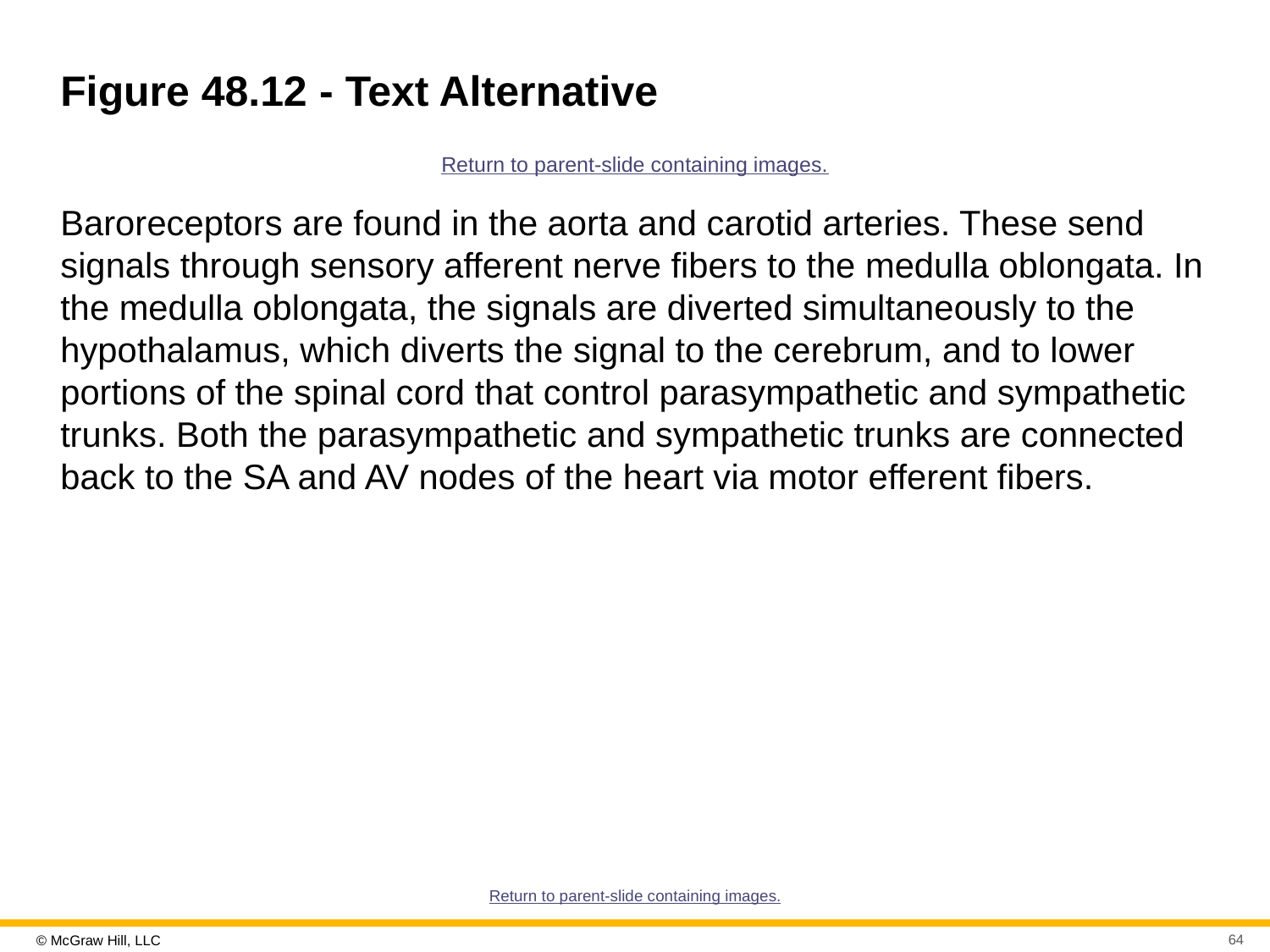

# Figure 48.12 - Text Alternative
Return to parent-slide containing images.
Baroreceptors are found in the aorta and carotid arteries. These send signals through sensory afferent nerve fibers to the medulla oblongata. In the medulla oblongata, the signals are diverted simultaneously to the hypothalamus, which diverts the signal to the cerebrum, and to lower portions of the spinal cord that control parasympathetic and sympathetic trunks. Both the parasympathetic and sympathetic trunks are connected back to the SA and AV nodes of the heart via motor efferent fibers.
Return to parent-slide containing images.
64